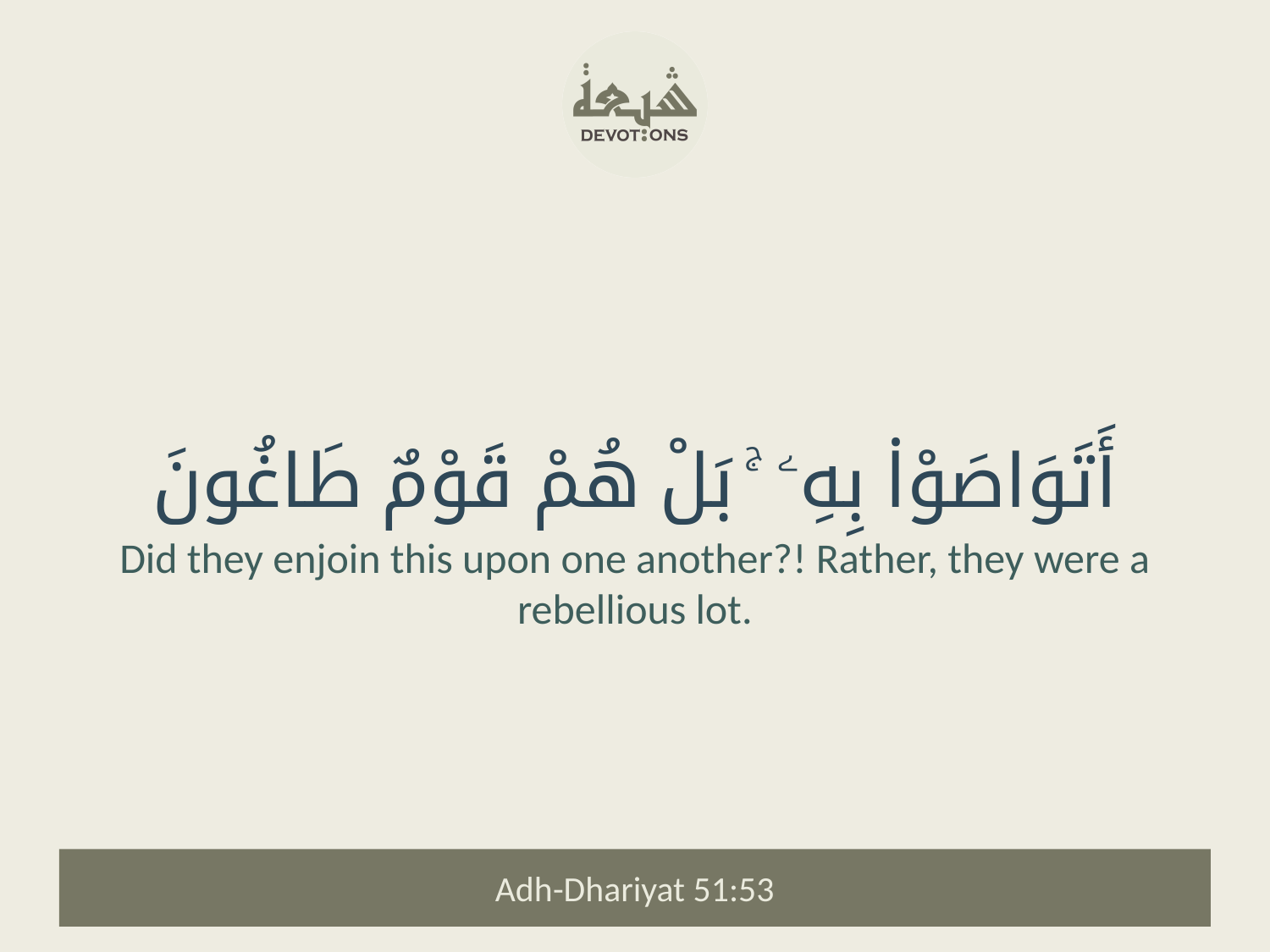

أَتَوَاصَوْا۟ بِهِۦ ۚ بَلْ هُمْ قَوْمٌ طَاغُونَ
Did they enjoin this upon one another?! Rather, they were a rebellious lot.
Adh-Dhariyat 51:53